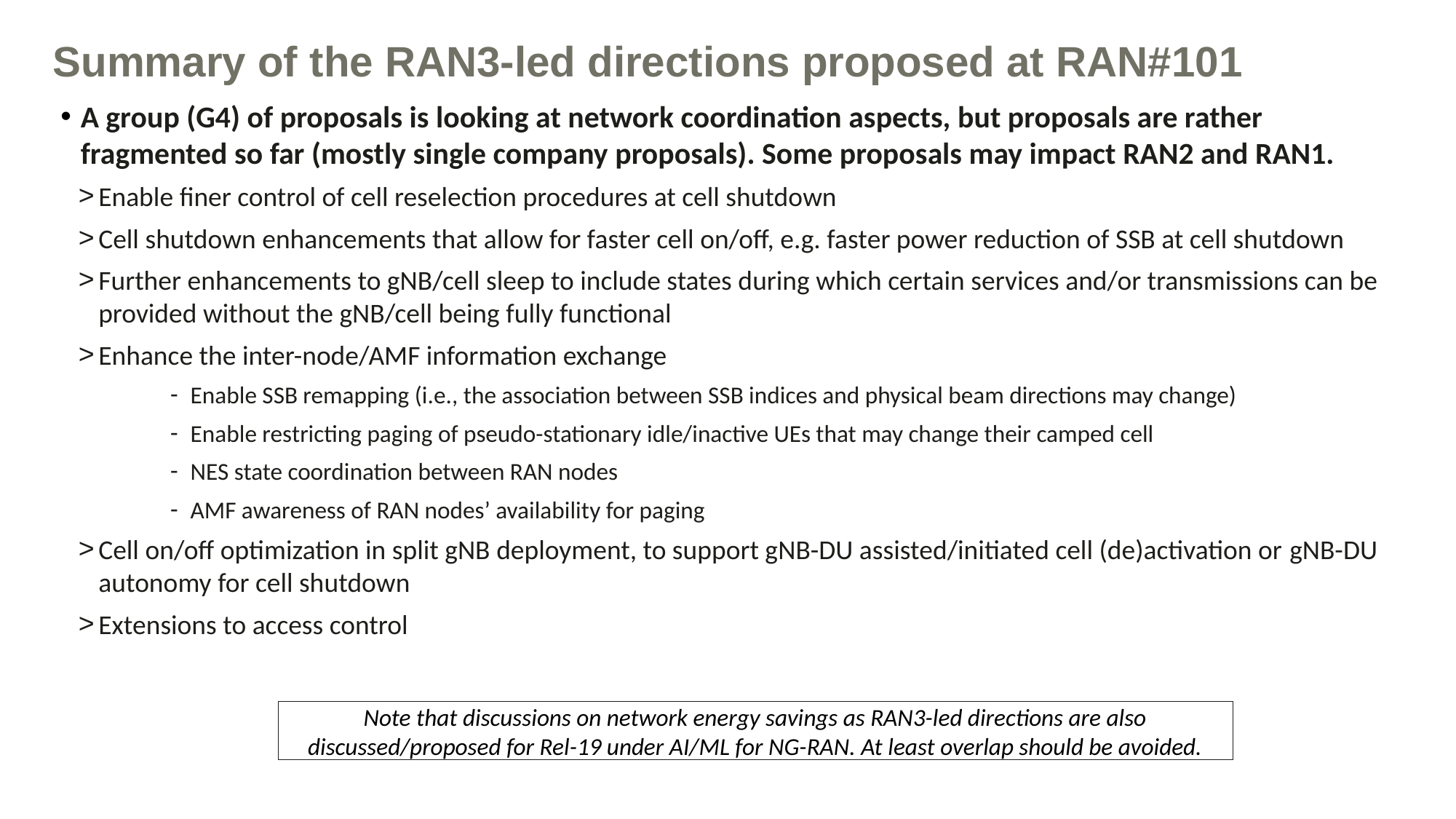

Summary of the RAN3-led directions proposed at RAN#101
A group (G4) of proposals is looking at network coordination aspects, but proposals are rather fragmented so far (mostly single company proposals). Some proposals may impact RAN2 and RAN1.
Enable finer control of cell reselection procedures at cell shutdown
Cell shutdown enhancements that allow for faster cell on/off, e.g. faster power reduction of SSB at cell shutdown
Further enhancements to gNB/cell sleep to include states during which certain services and/or transmissions can be provided without the gNB/cell being fully functional
Enhance the inter-node/AMF information exchange
Enable SSB remapping (i.e., the association between SSB indices and physical beam directions may change)
	Enable restricting paging of pseudo-stationary idle/inactive UEs that may change their camped cell
NES state coordination between RAN nodes
AMF awareness of RAN nodes’ availability for paging
Cell on/off optimization in split gNB deployment, to support gNB-DU assisted/initiated cell (de)activation or gNB-DU autonomy for cell shutdown
Extensions to access control
Note that discussions on network energy savings as RAN3-led directions are also discussed/proposed for Rel-19 under AI/ML for NG-RAN. At least overlap should be avoided.